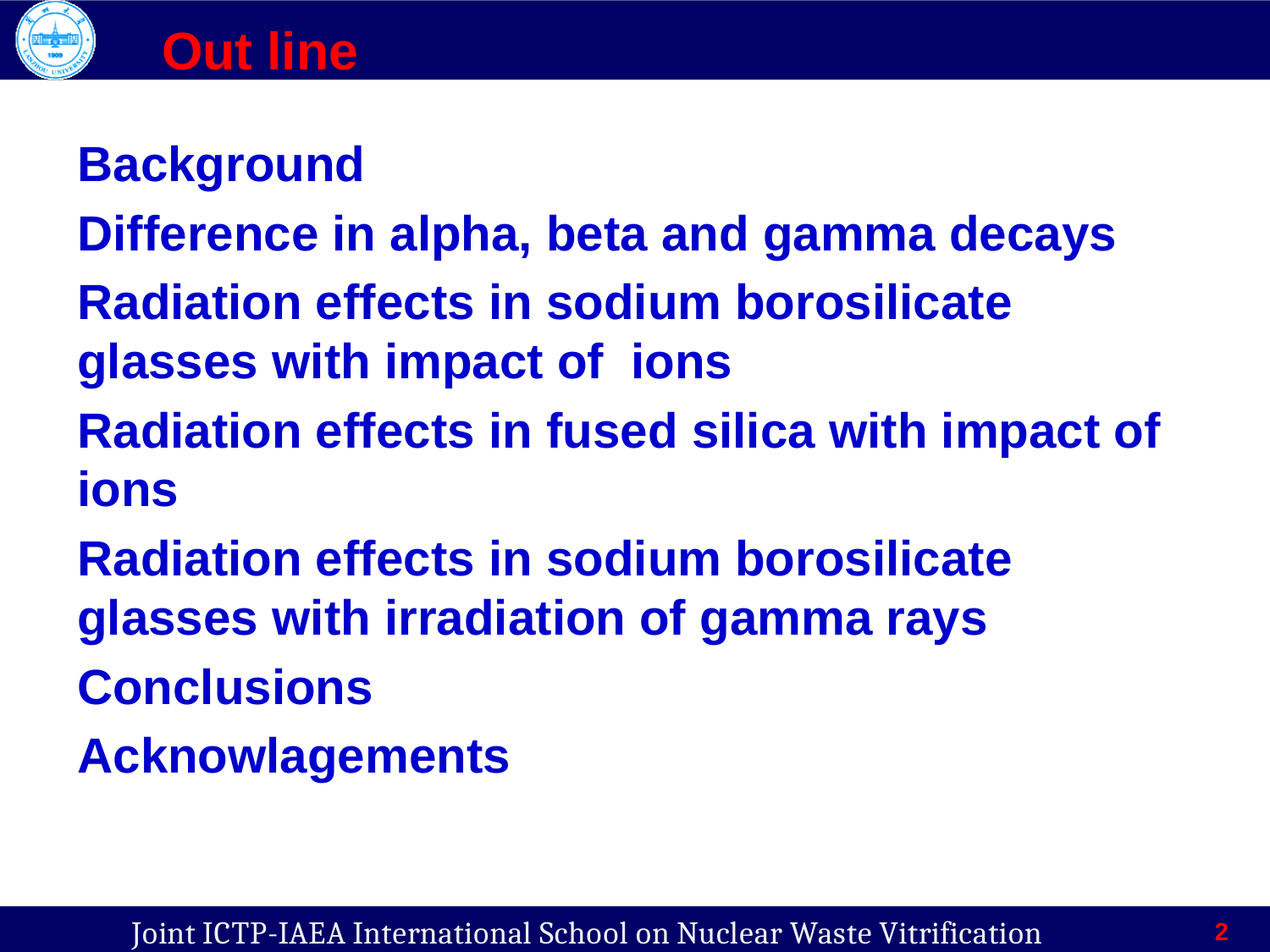

# Out line
Background
Difference in alpha, beta and gamma decays
Radiation effects in sodium borosilicate glasses with impact of  ions
Radiation effects in fused silica with impact of ions
Radiation effects in sodium borosilicate glasses with irradiation of gamma rays
Conclusions
Acknowlagements

2